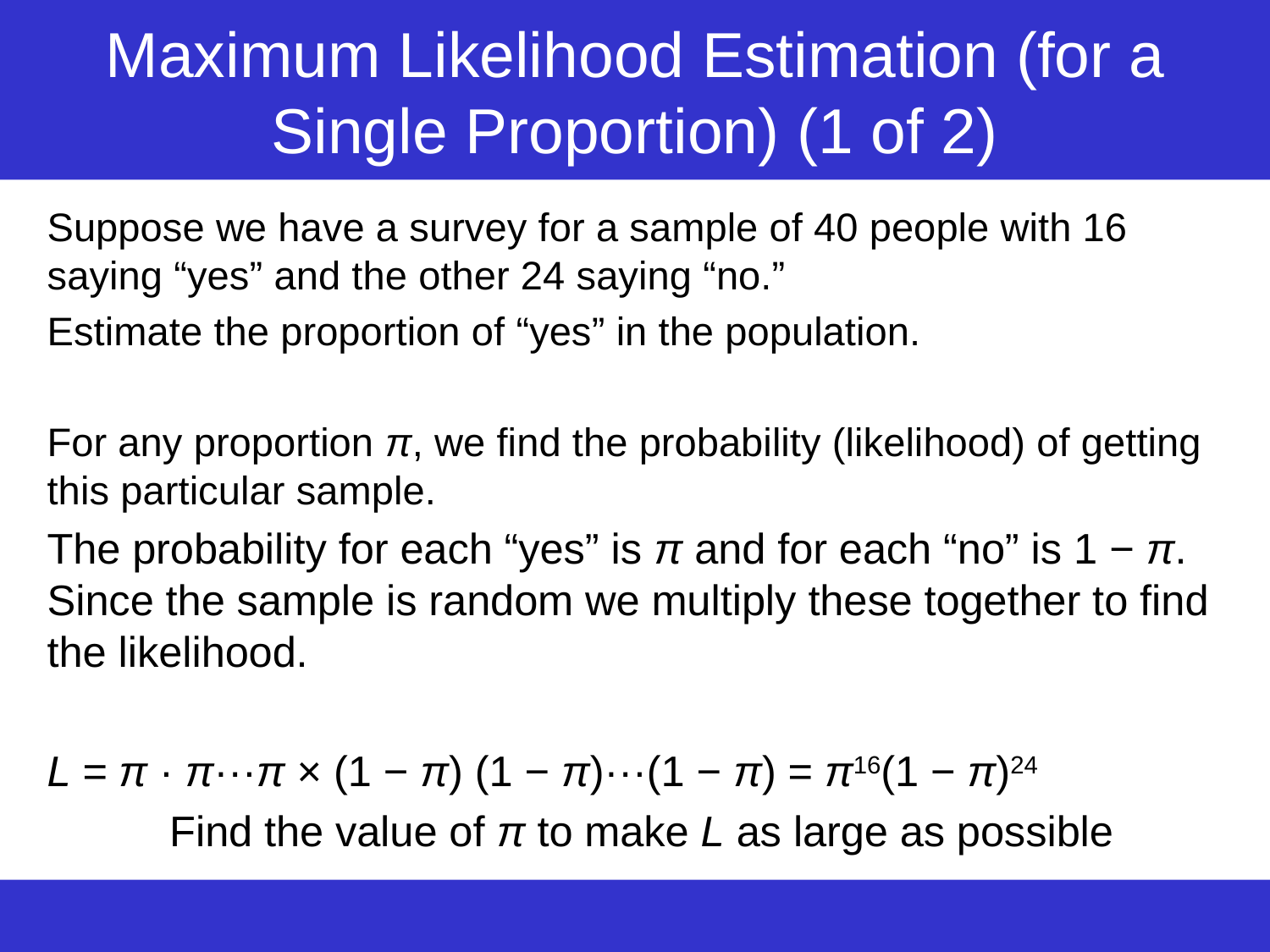

# Maximum Likelihood Estimation (for a Single Proportion) (1 of 2)
Suppose we have a survey for a sample of 40 people with 16  saying “yes” and the other 24 saying “no.”
Estimate the proportion of “yes” in the population.

For any proportion π, we find the probability (likelihood) of getting this particular sample.
The probability for each “yes” is π and for each “no” is 1 − π. Since the sample is random we multiply these together to find the likelihood.

L = π · π···π × (1 − π) (1 − π)···(1 − π) = π16(1 − π)24
Find the value of π to make L as large as possible